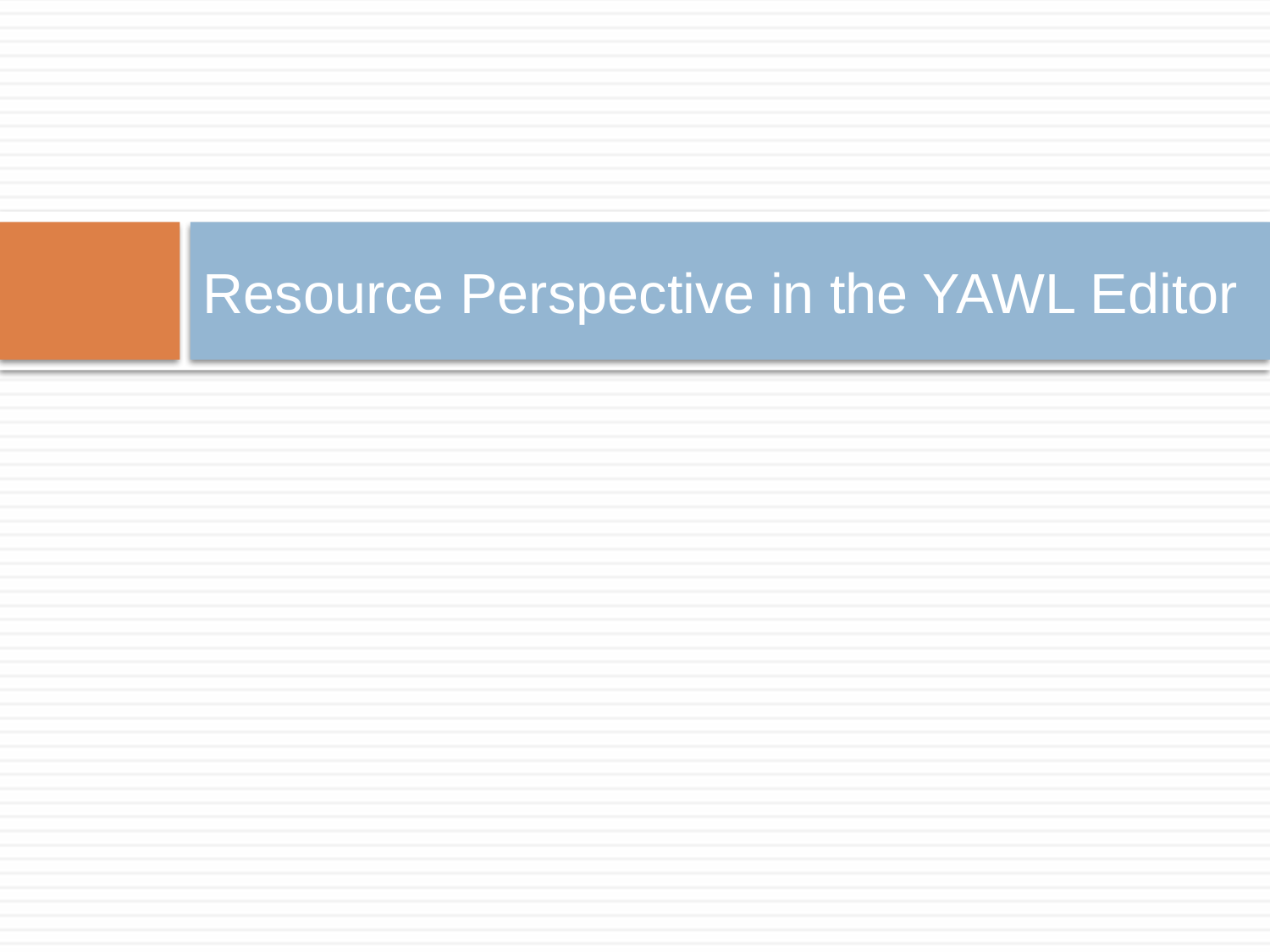

# Resource Perspective in the YAWL Editor